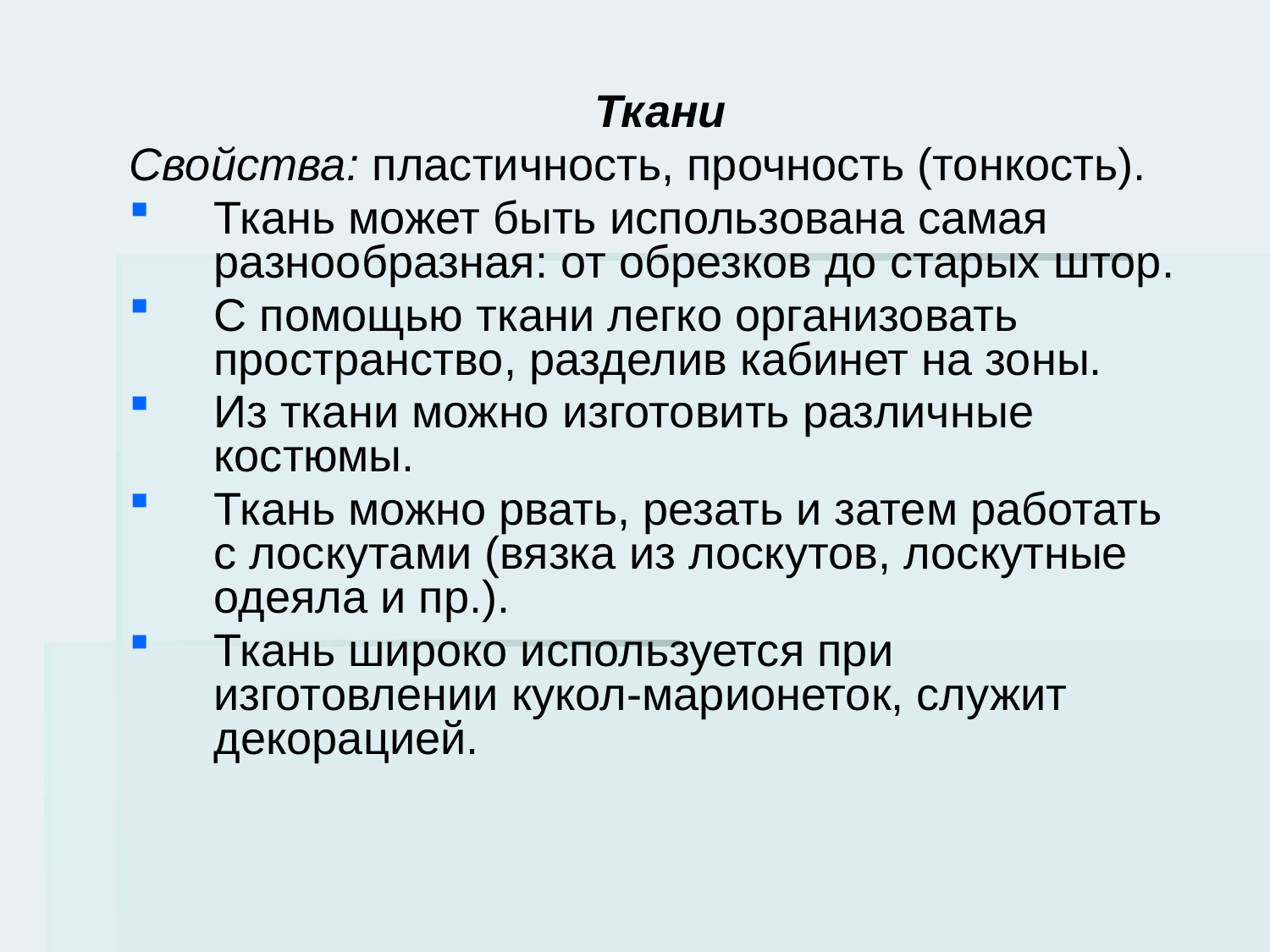

#
Ткани
Свойства: пластичность, прочность (тонкость).
Ткань может быть использована самая разнообразная: от обрезков до старых штор.
С помощью ткани легко организовать пространство, разделив кабинет на зоны.
Из ткани можно изготовить различные костюмы.
Ткань можно рвать, резать и затем работать с лоскутами (вязка из лоскутов, лоскутные одеяла и пр.).
Ткань широко используется при изготовлении кукол-марионеток, служит декорацией.